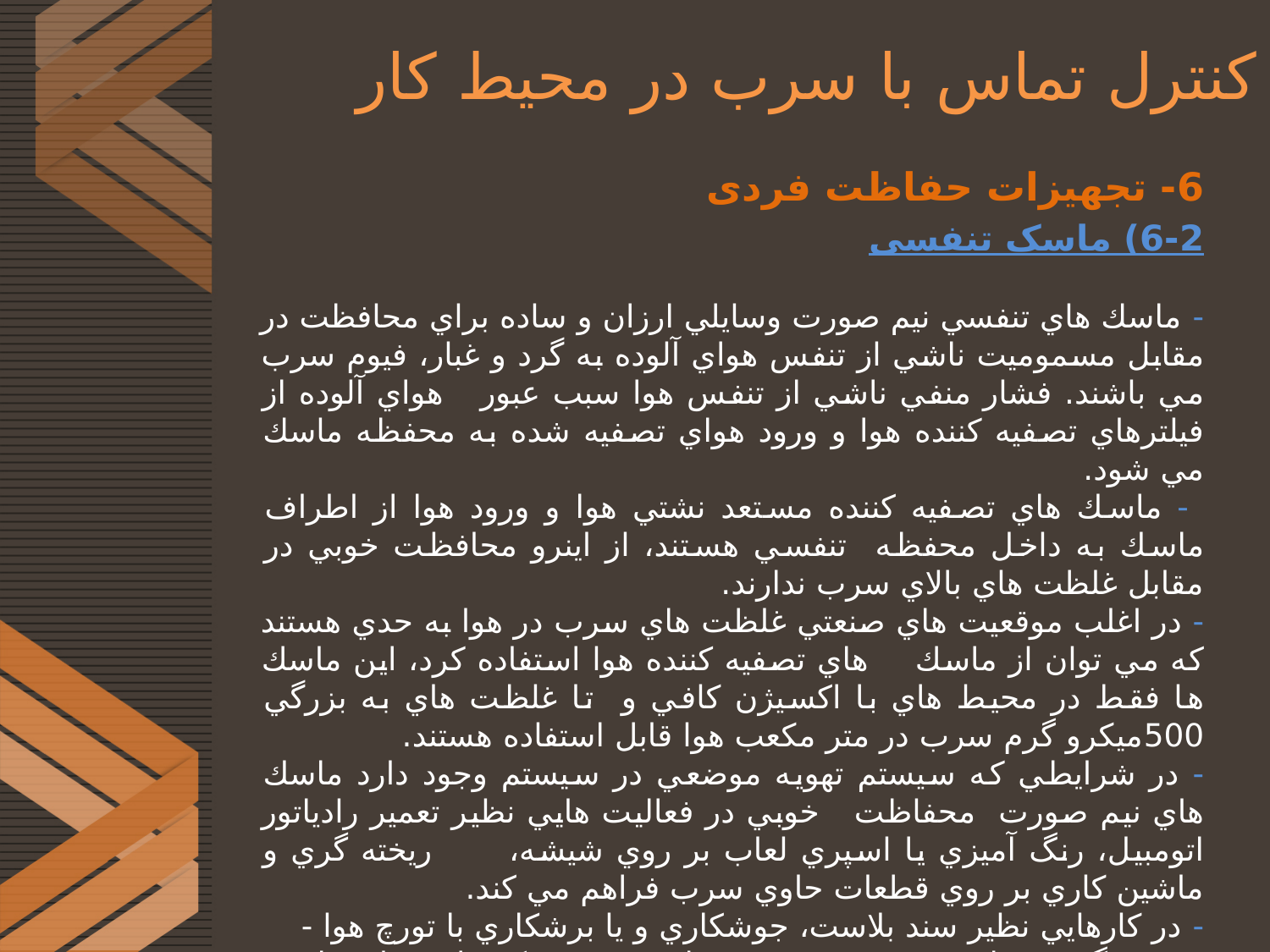

# کنترل تماس با سرب در محیط کار
6- تجهیزات حفاظت فردی
6-2) ماسک تنفسی

- ماسك هاي تنفسي نيم صورت وسايلي ارزان و ساده براي محافظت در مقابل مسموميت ناشي از تنفس هواي آلوده به گرد و غبار، فيوم سرب مي باشند. فشار منفي ناشي از تنفس هوا سبب عبور   هواي آلوده از فيلترهاي تصفيه كننده هوا و ورود هواي تصفيه شده به محفظه ماسك مي شود.
 - ماسك هاي تصفيه كننده مستعد نشتي هوا و ورود هوا از اطراف ماسك به داخل محفظه  تنفسي هستند، از اينرو محافظت خوبي در مقابل غلظت هاي بالاي سرب ندارند.
- در اغلب موقعيت هاي صنعتي غلظت هاي سرب در هوا به حدي هستند كه مي توان از ماسك    هاي تصفيه كننده هوا استفاده كرد، اين ماسك ها فقط در محيط هاي با اكسيژن كافي و  تا غلظت هاي به بزرگي 500ميکرو گرم سرب در متر مکعب هوا قابل استفاده هستند.
- در شرايطي كه سيستم تهويه موضعي در سيستم وجود دارد ماسك هاي نيم صورت  محفاظت   خوبي در فعاليت هايي نظير تعمير رادياتور اتومبيل، رنگ آميزي يا اسپري لعاب بر روي شيشه،      ريخته گري و ماشين كاري بر روي قطعات حاوي سرب فراهم مي كند.
- در كارهايي نظير سند بلاست، جوشکاري و يا برشکاري با تورچ هوا -برش ، گرد و غبار و فيوم     بيشتري توليد مي شود كه نيازمند استفاده از ماسك هاي تنفسي با درجه حفاظتي بالاتر از ماسك هاي نيم صورت مي باشد.